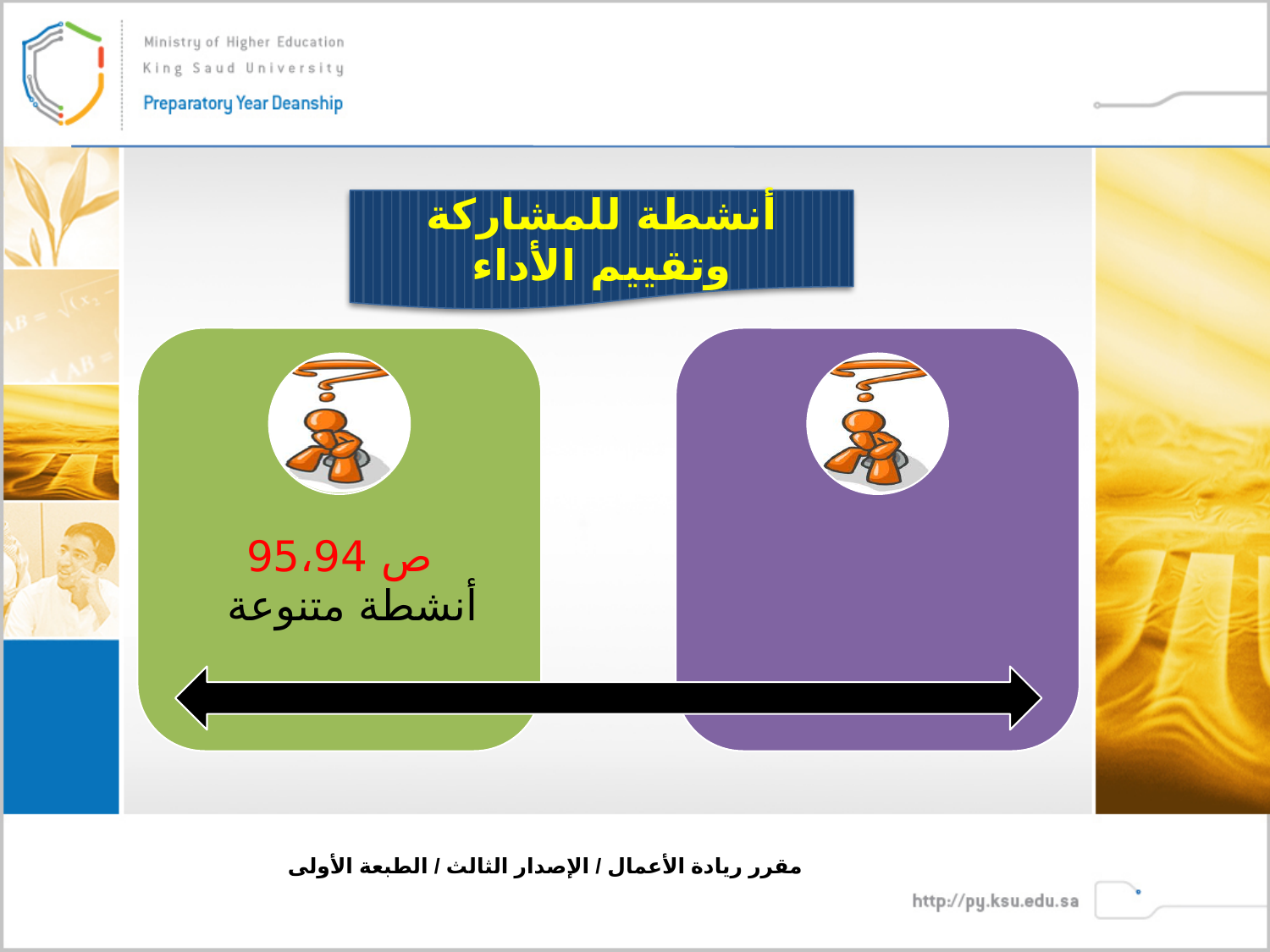

أنشطة للمشاركة وتقييم الأداء
ص 95،94
أنشطة متنوعة
مقرر ريادة الأعمال / الإصدار الثالث / الطبعة الأولى